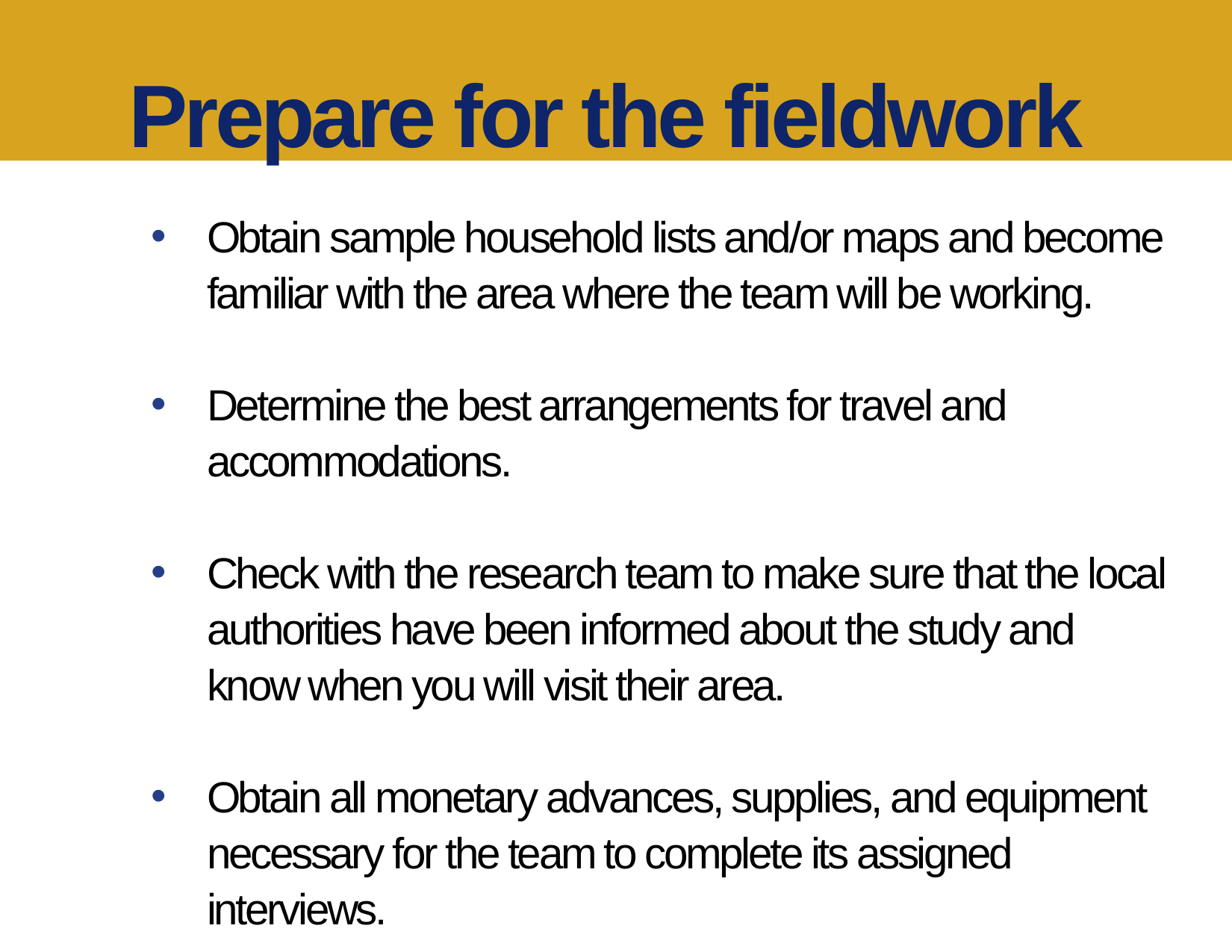

Prepare for the fieldwork
Obtain sample household lists and/or maps and become familiar with the area where the team will be working.

Determine the best arrangements for travel and accommodations.

Check with the research team to make sure that the local authorities have been informed about the study and know when you will visit their area.

Obtain all monetary advances, supplies, and equipment necessary for the team to complete its assigned interviews.